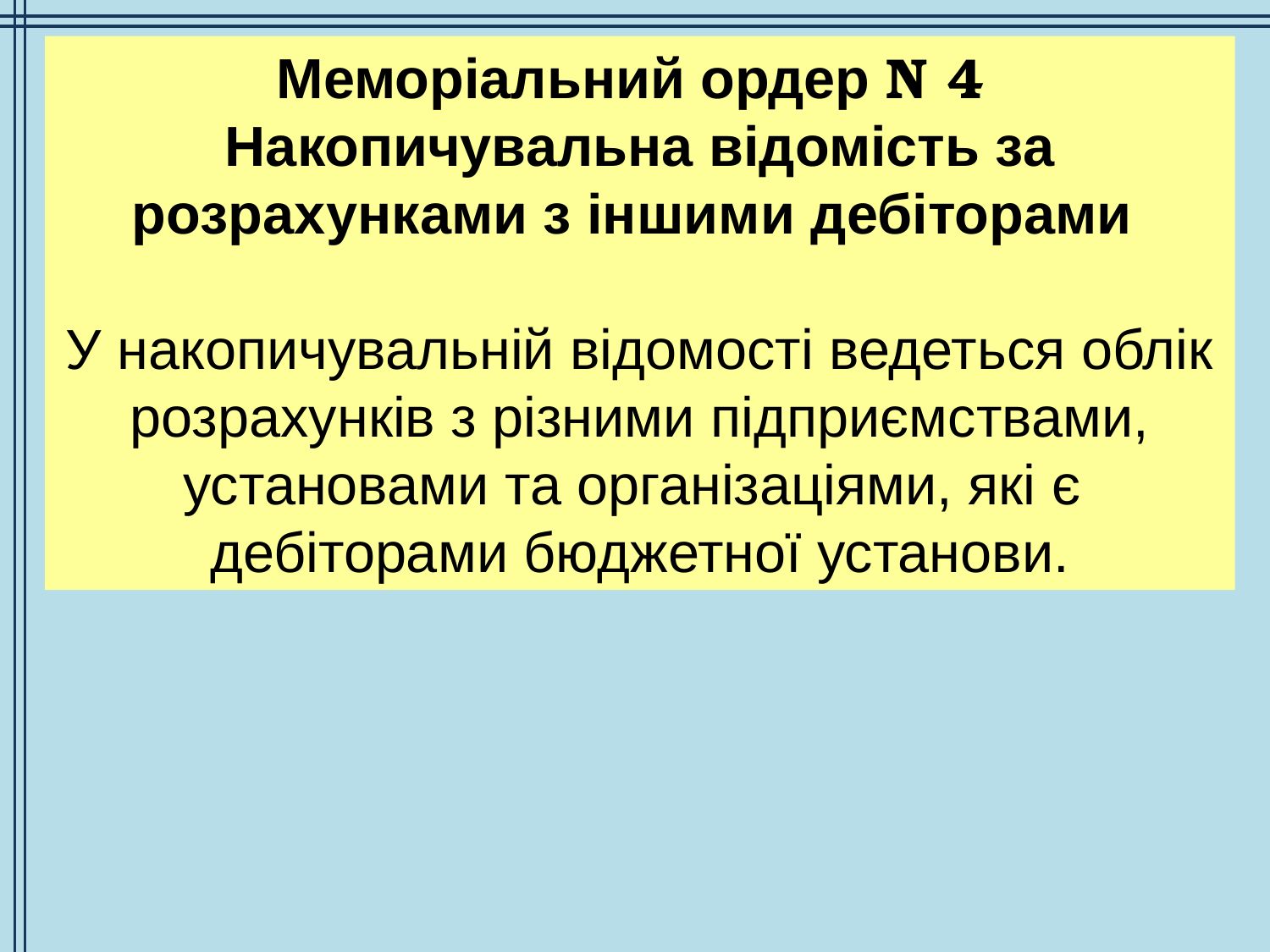

Меморіальний ордер N 4
Накопичувальна відомість за розрахунками з іншими дебіторами
У накопичувальній відомості ведеться облік розрахунків з різними підприємствами, установами та організаціями, які є
дебіторами бюджетної установи.